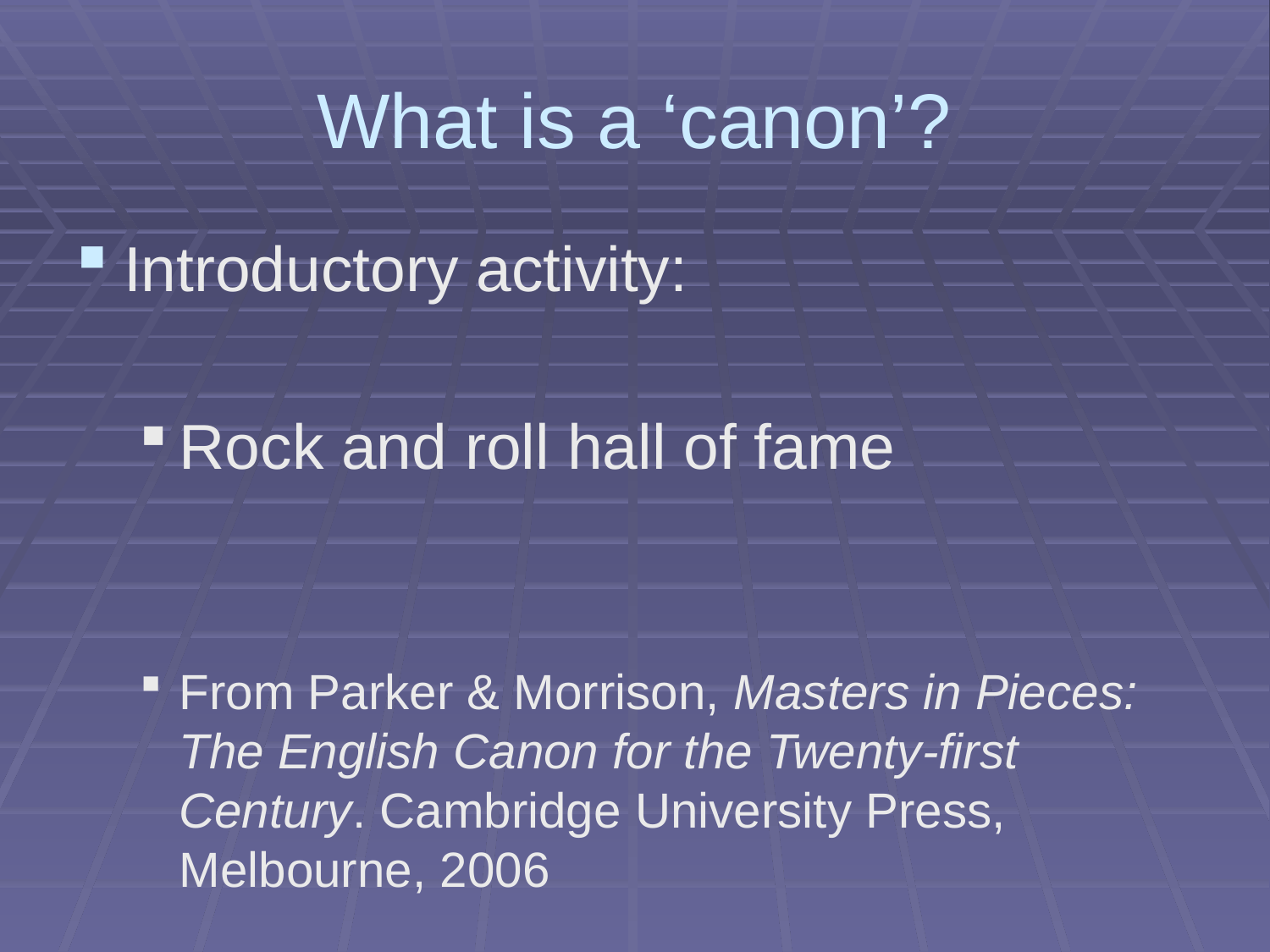

# What is a ‘canon’?
Introductory activity:

Rock and roll hall of fame

From Parker & Morrison, Masters in Pieces: The English Canon for the Twenty-first Century. Cambridge University Press, Melbourne, 2006